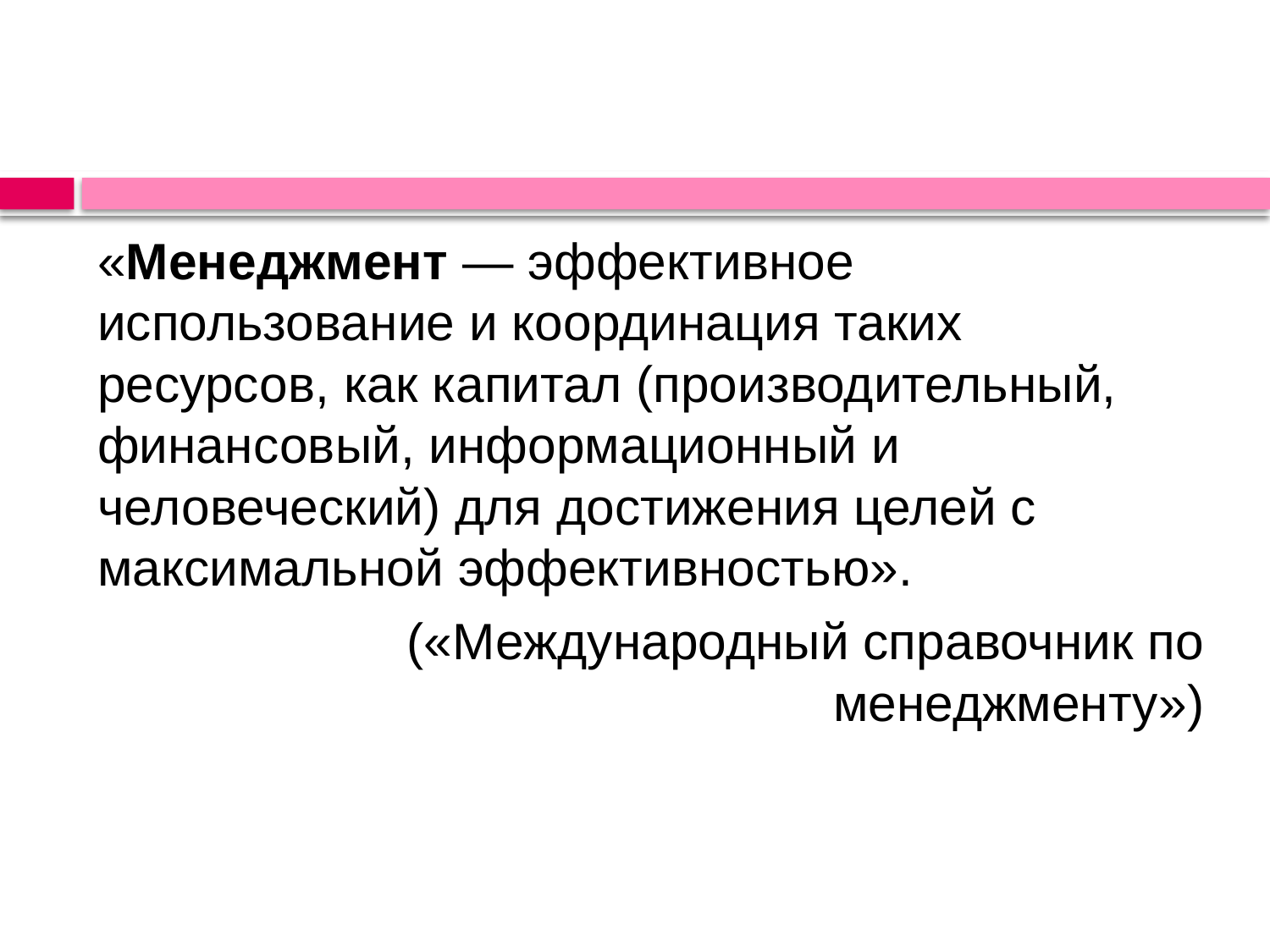

«Менеджмент — эффективное использование и координация таких ресурсов, как капитал (производительный, финансовый, информационный и человеческий) для достижения целей с максимальной эффективностью».
(«Международный справочник по менеджменту»)